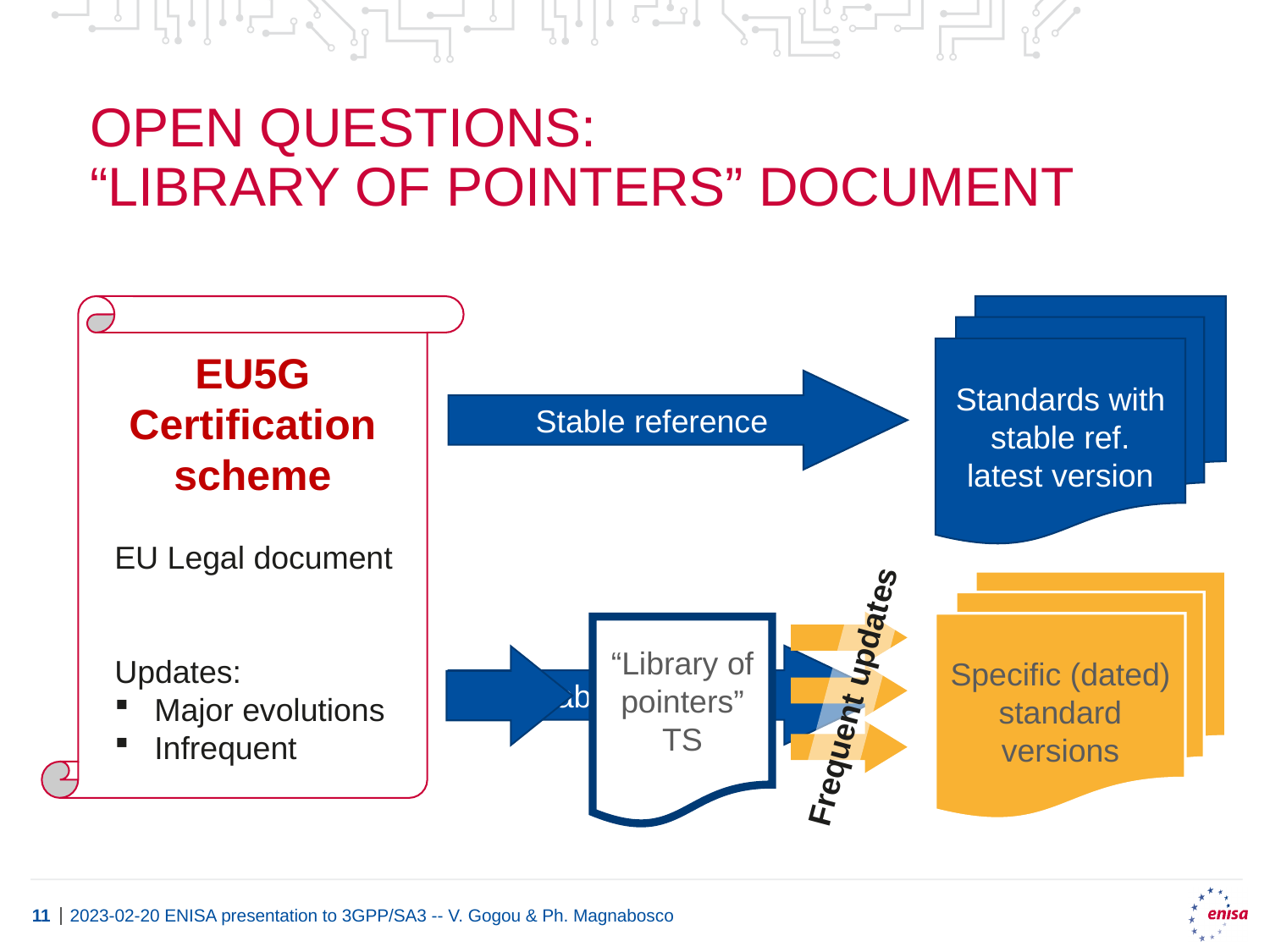

# OPEN QUESTIONS: “Library of Pointers” document
EU5G
Certification scheme

EU Legal document

Updates:
Major evolutions
Infrequent
Standards with stable ref.
latest version
Stable reference
Specific (dated) standard versions

“Library of pointers” TS

Stable reference

Frequent updates
2023-02-20 ENISA presentation to 3GPP/SA3 -- V. Gogou & Ph. Magnabosco